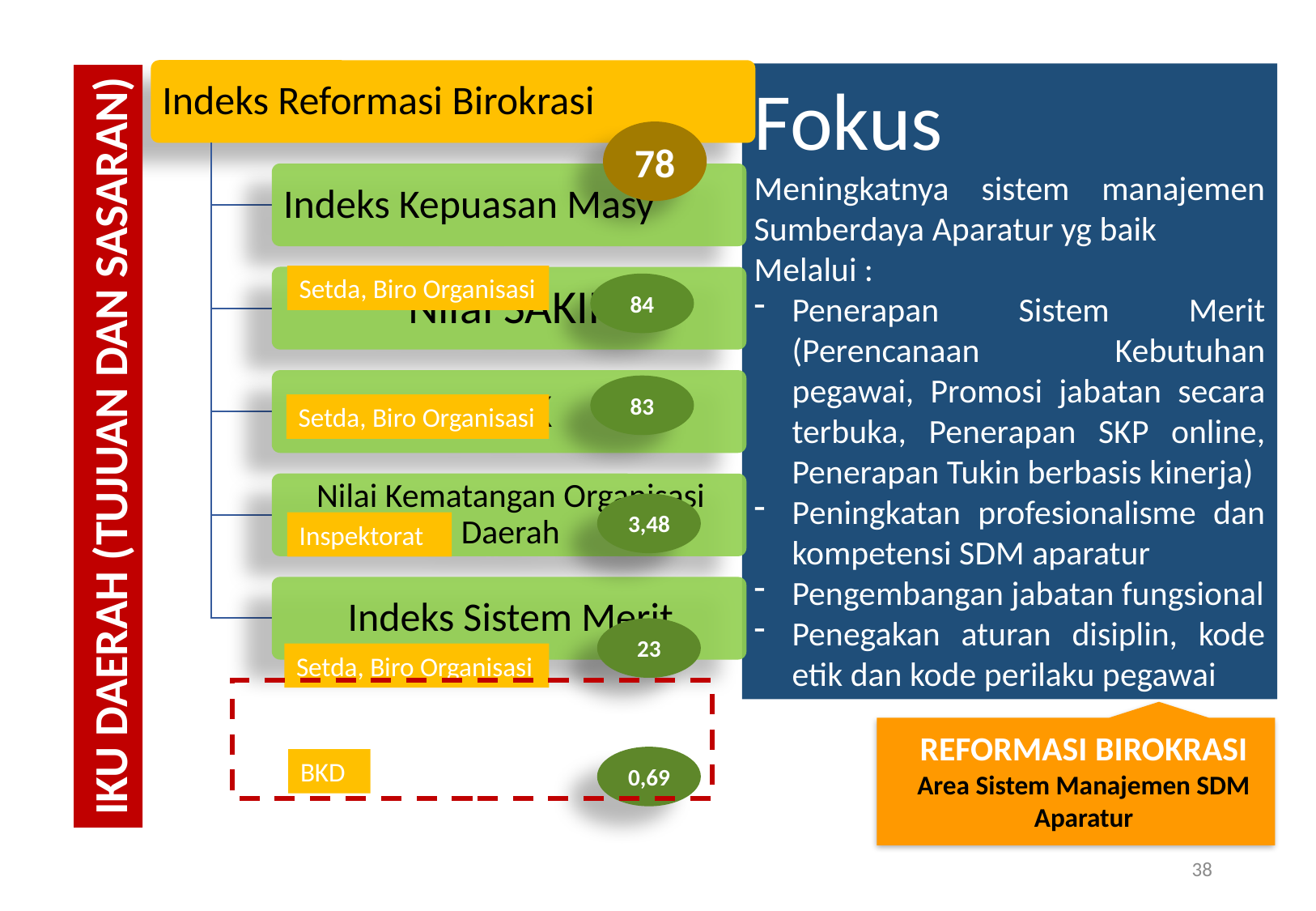

Indeks Reformasi Birokrasi
Indeks Kepuasan Masy
Nilai SAKIP
IPAK
Nilai Kematangan Organisasi Daerah
Indeks Sistem Merit
78
84
83
3,48
23
0,69
Setda, Biro Organisasi
Setda, Biro Organisasi
Inspektorat
Setda, Biro Organisasi
BKD
IKU DAERAH (TUJUAN DAN SASARAN)

Fokus
Meningkatnya sistem manajemen Sumberdaya Aparatur yg baik
Melalui :
Penerapan Sistem Merit (Perencanaan Kebutuhan pegawai, Promosi jabatan secara terbuka, Penerapan SKP online, Penerapan Tukin berbasis kinerja)
Peningkatan profesionalisme dan kompetensi SDM aparatur
Pengembangan jabatan fungsional
Penegakan aturan disiplin, kode etik dan kode perilaku pegawai

REFORMASI BIROKRASI
Area Sistem Manajemen SDM Aparatur

38